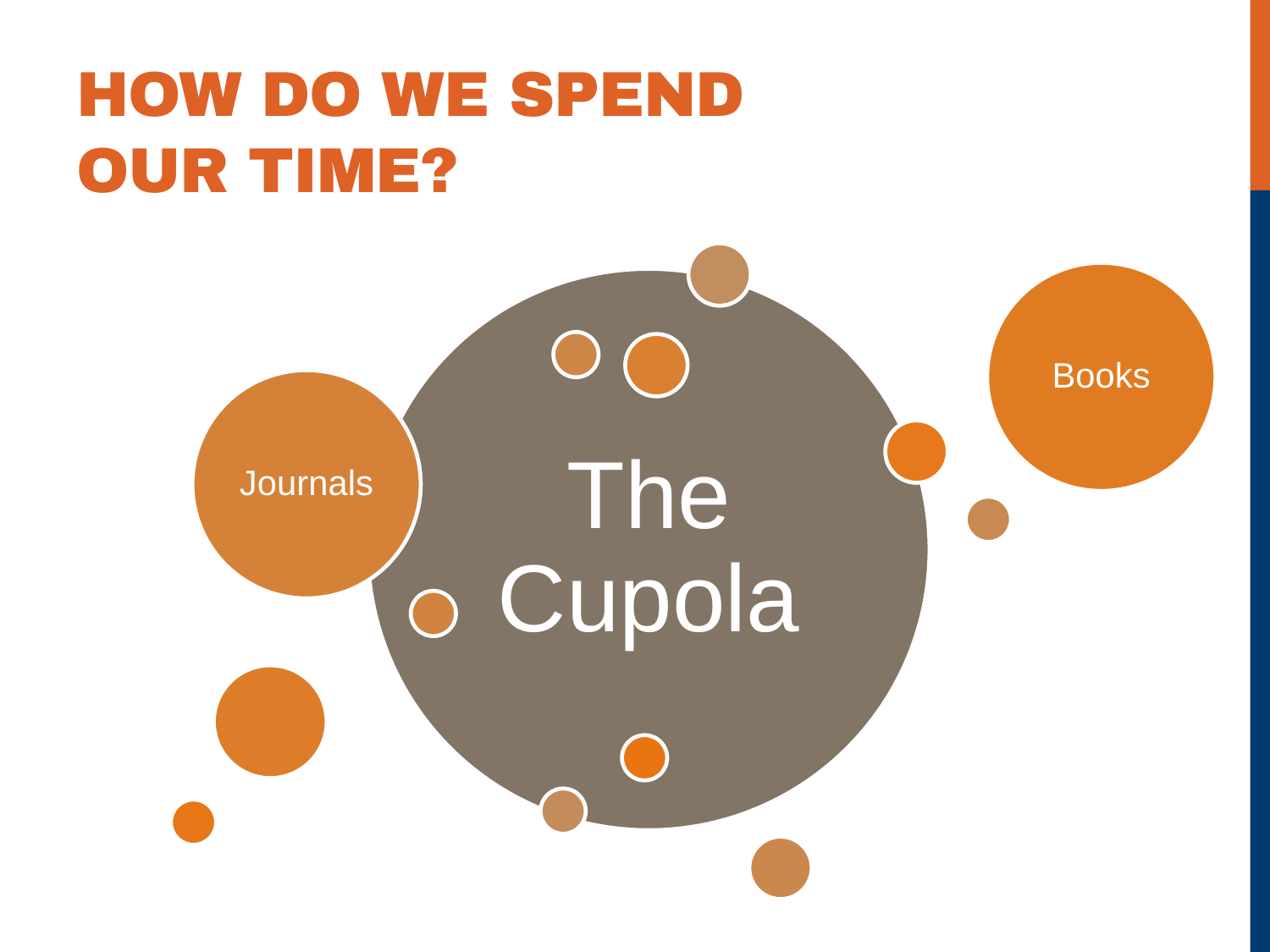

# How do we spend our time?
The Cupola
Journals
Books